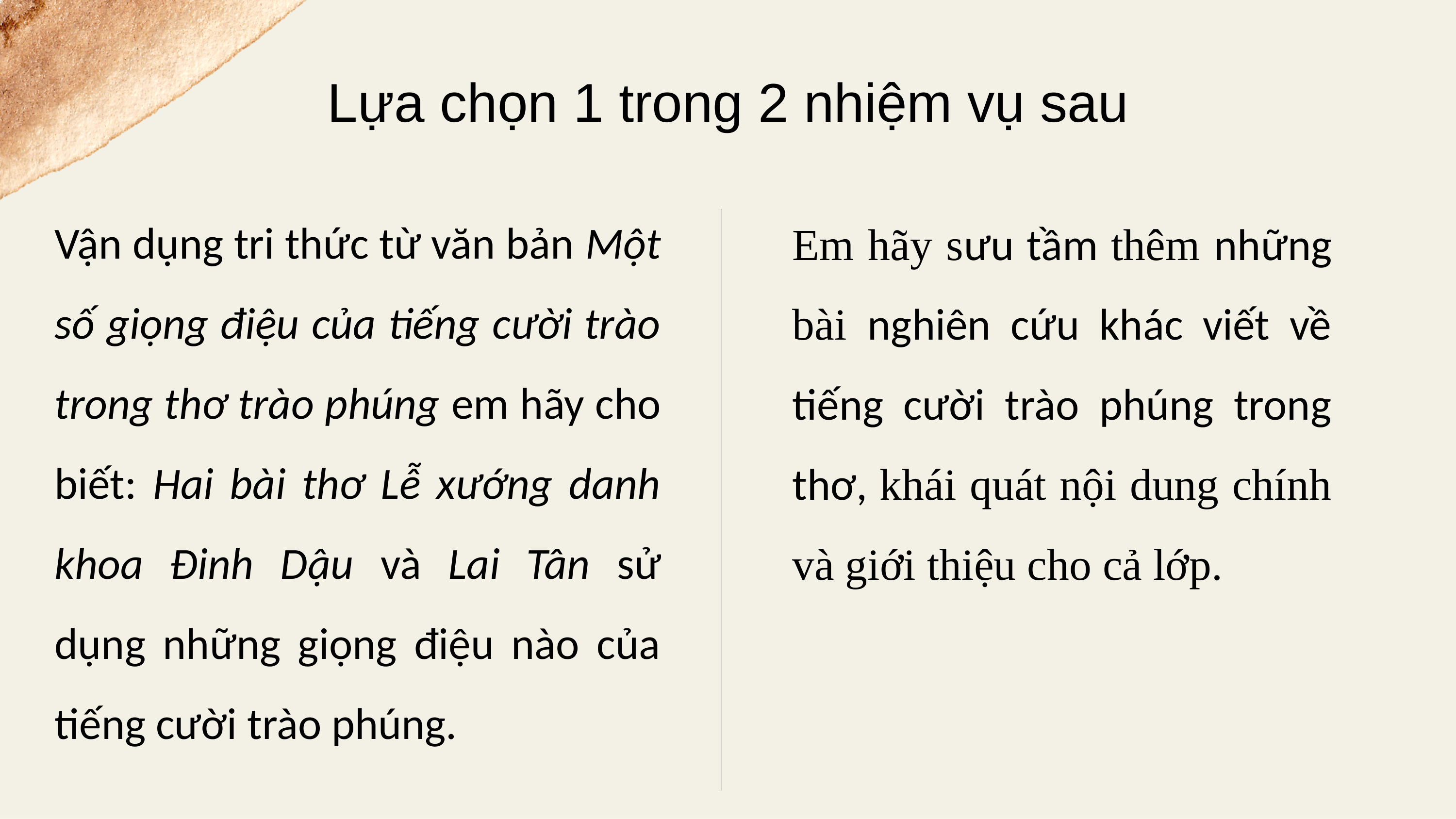

Lựa chọn 1 trong 2 nhiệm vụ sau
Em hãy sưu tầm thêm những bài nghiên cứu khác viết về tiếng cười trào phúng trong thơ, khái quát nội dung chính và giới thiệu cho cả lớp.
Vận dụng tri thức từ văn bản Một số giọng điệu của tiếng cười trào trong thơ trào phúng em hãy cho biết: Hai bài thơ Lễ xướng danh khoa Đinh Dậu và Lai Tân sử dụng những giọng điệu nào của tiếng cười trào phúng.